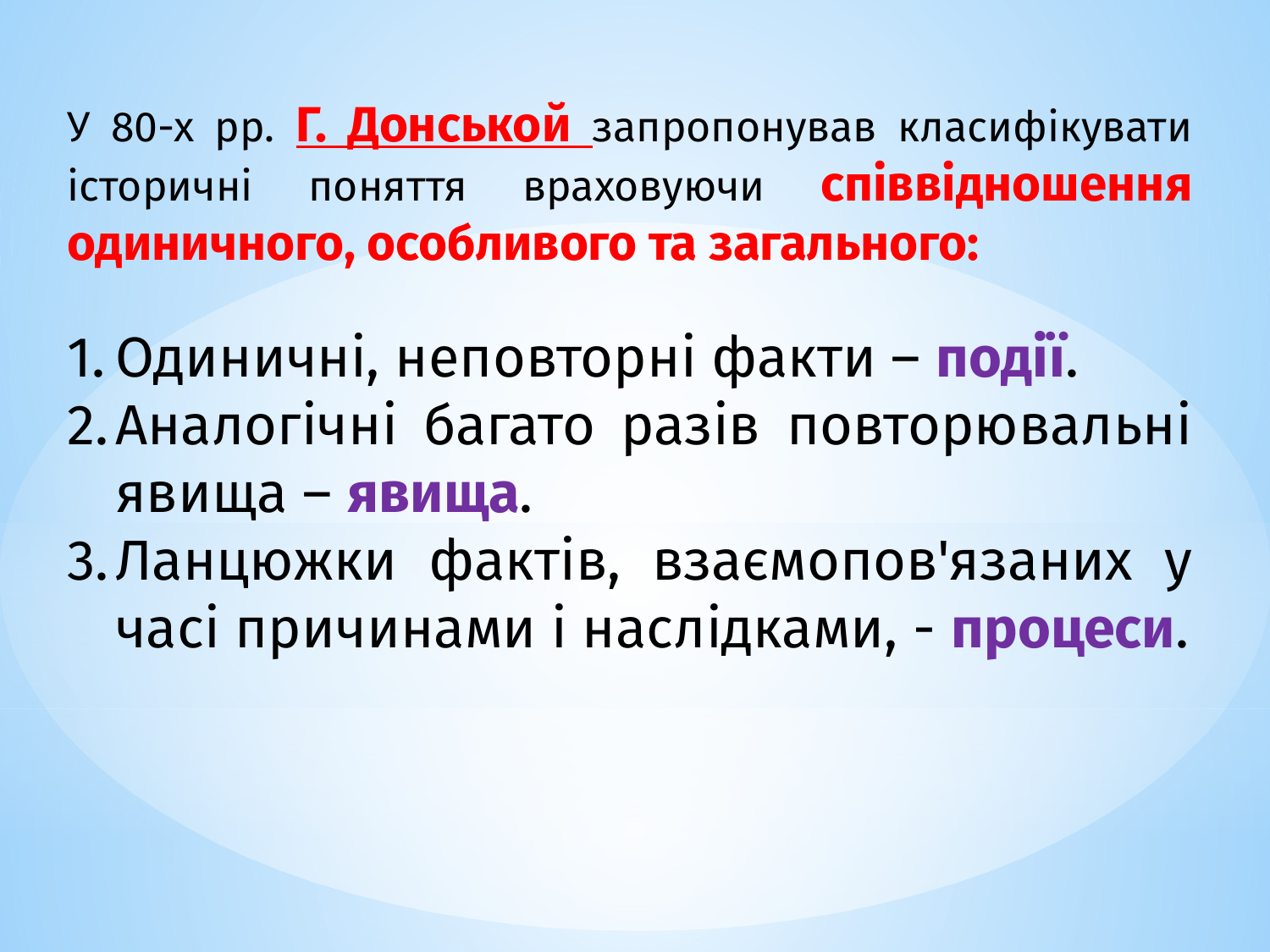

У 80-х рр. Г. Донськой запропонував класифікувати історичні поняття враховуючи співвідношення одиничного, особливого та загального:

Одиничні, неповторні факти – події.
Аналогічні багато разів повторювальні явища – явища.
Ланцюжки фактів, взаємопов'язаних у часі причинами і наслідками, - процеси.